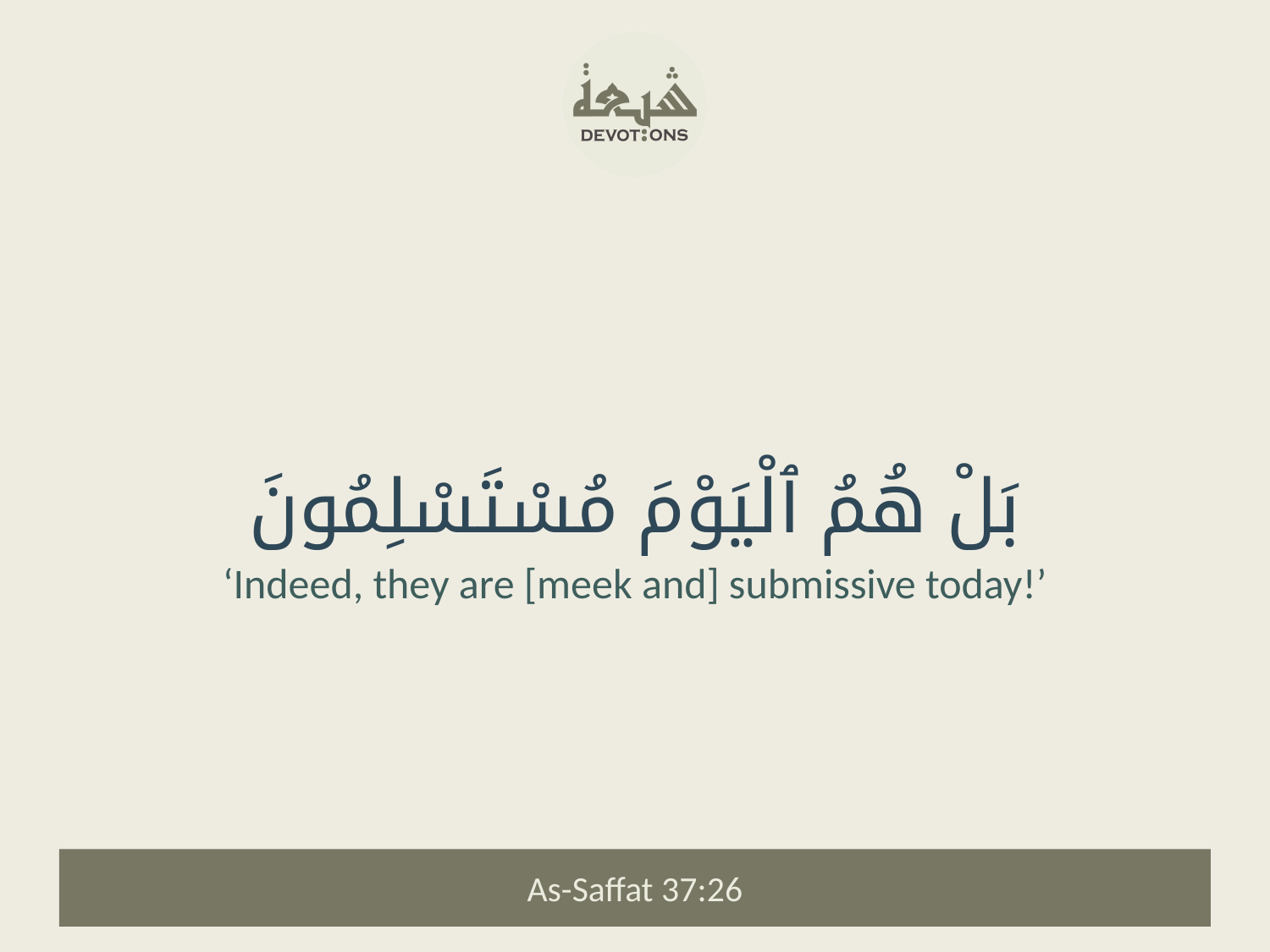

بَلْ هُمُ ٱلْيَوْمَ مُسْتَسْلِمُونَ
‘Indeed, they are [meek and] submissive today!’
As-Saffat 37:26